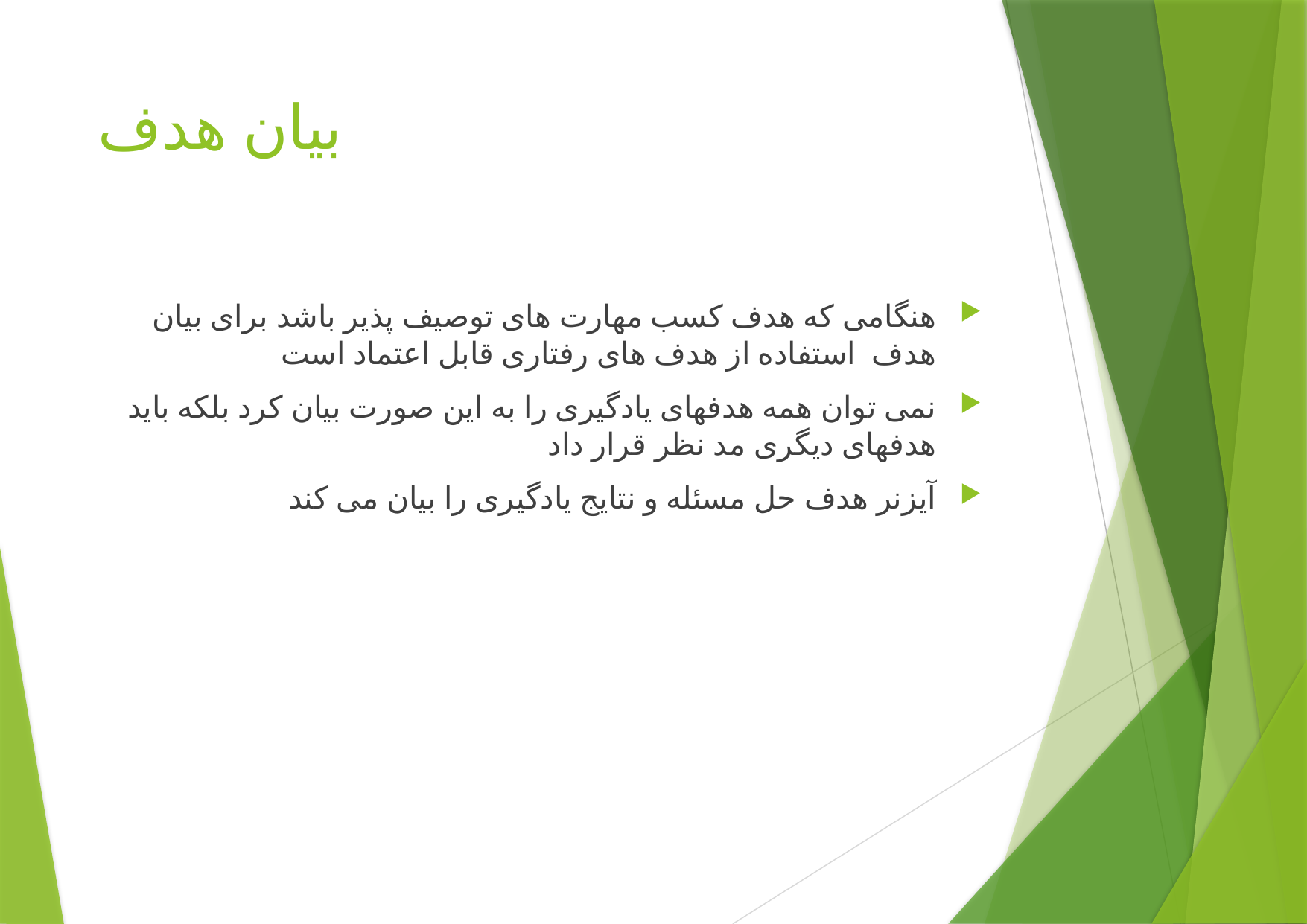

# بیان هدف
هنگامی که هدف کسب مهارت های توصیف پذیر باشد برای بیان هدف  استفاده از هدف های رفتاری قابل اعتماد است
نمی توان همه هدفهای یادگیری را به این صورت بیان کرد بلکه باید هدفهای دیگری مد نظر قرار داد
آیزنر هدف حل مسئله و نتایج یادگیری را بیان می کند